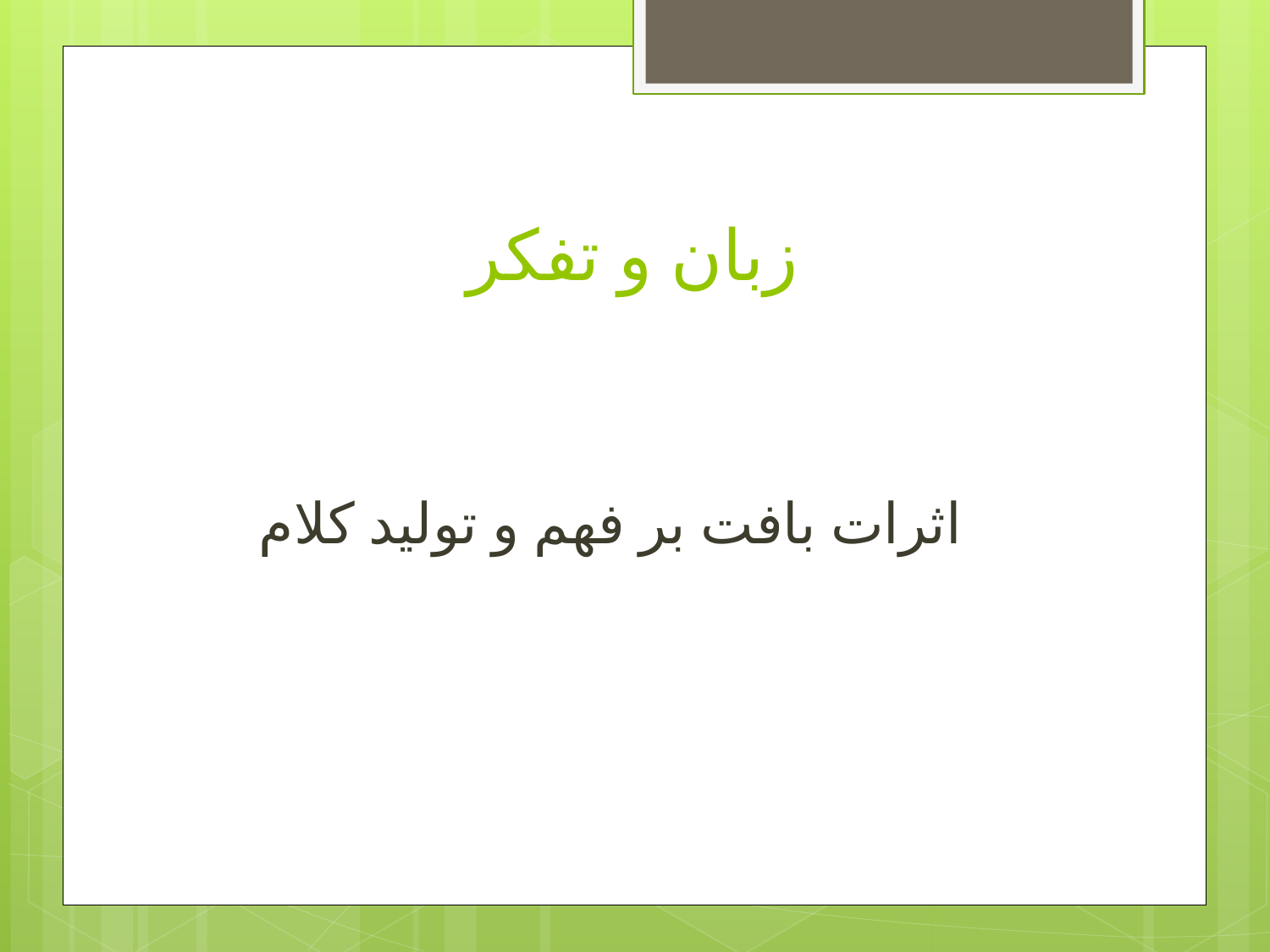

# زبان و تفکر

اثرات بافت بر فهم و تولید کلام